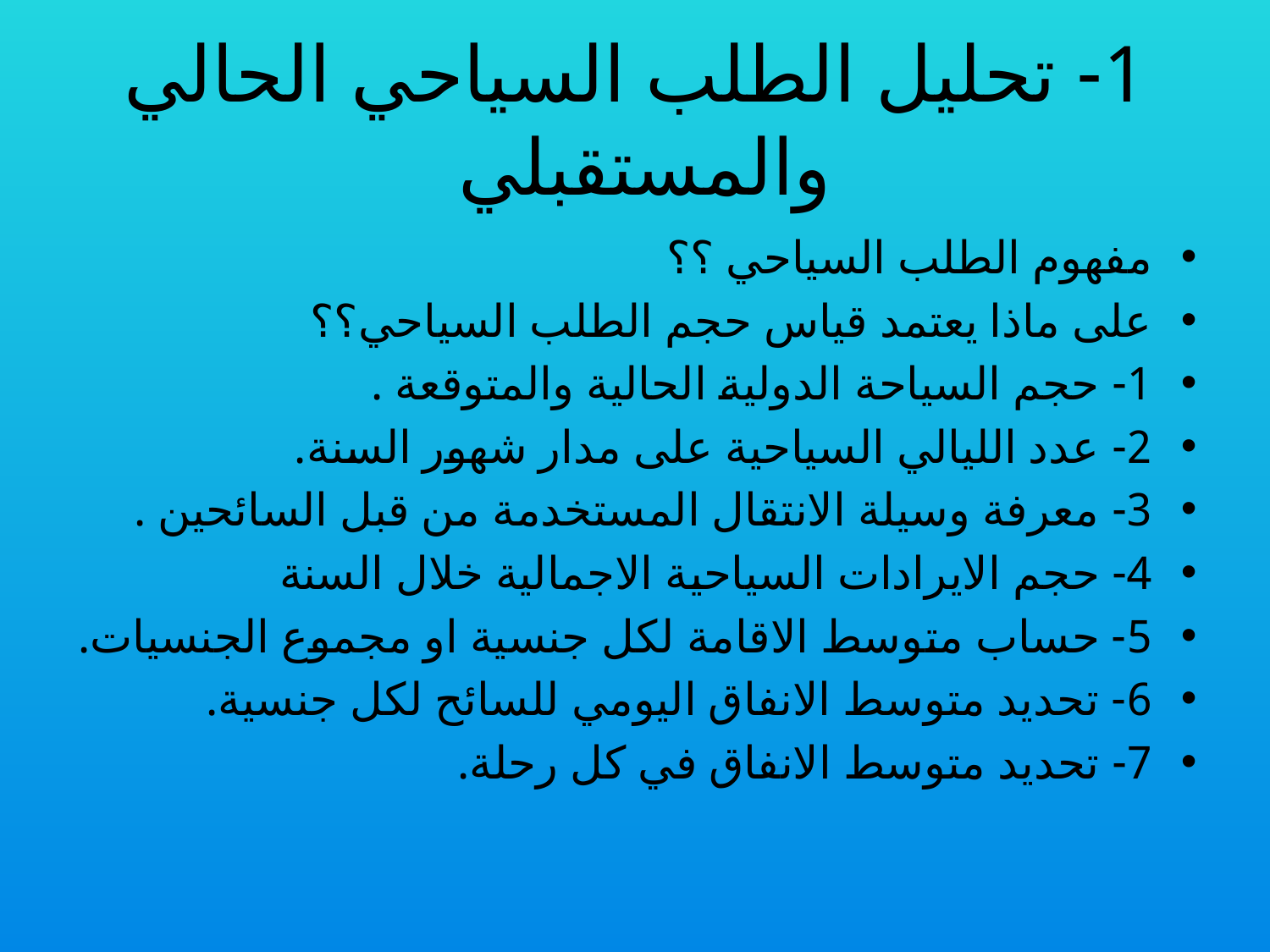

# 1- تحليل الطلب السياحي الحالي والمستقبلي
مفهوم الطلب السياحي ؟؟
على ماذا يعتمد قياس حجم الطلب السياحي؟؟
1- حجم السياحة الدولية الحالية والمتوقعة .
2- عدد الليالي السياحية على مدار شهور السنة.
3- معرفة وسيلة الانتقال المستخدمة من قبل السائحين .
4- حجم الايرادات السياحية الاجمالية خلال السنة
5- حساب متوسط الاقامة لكل جنسية او مجموع الجنسيات.
6- تحديد متوسط الانفاق اليومي للسائح لكل جنسية.
7- تحديد متوسط الانفاق في كل رحلة.